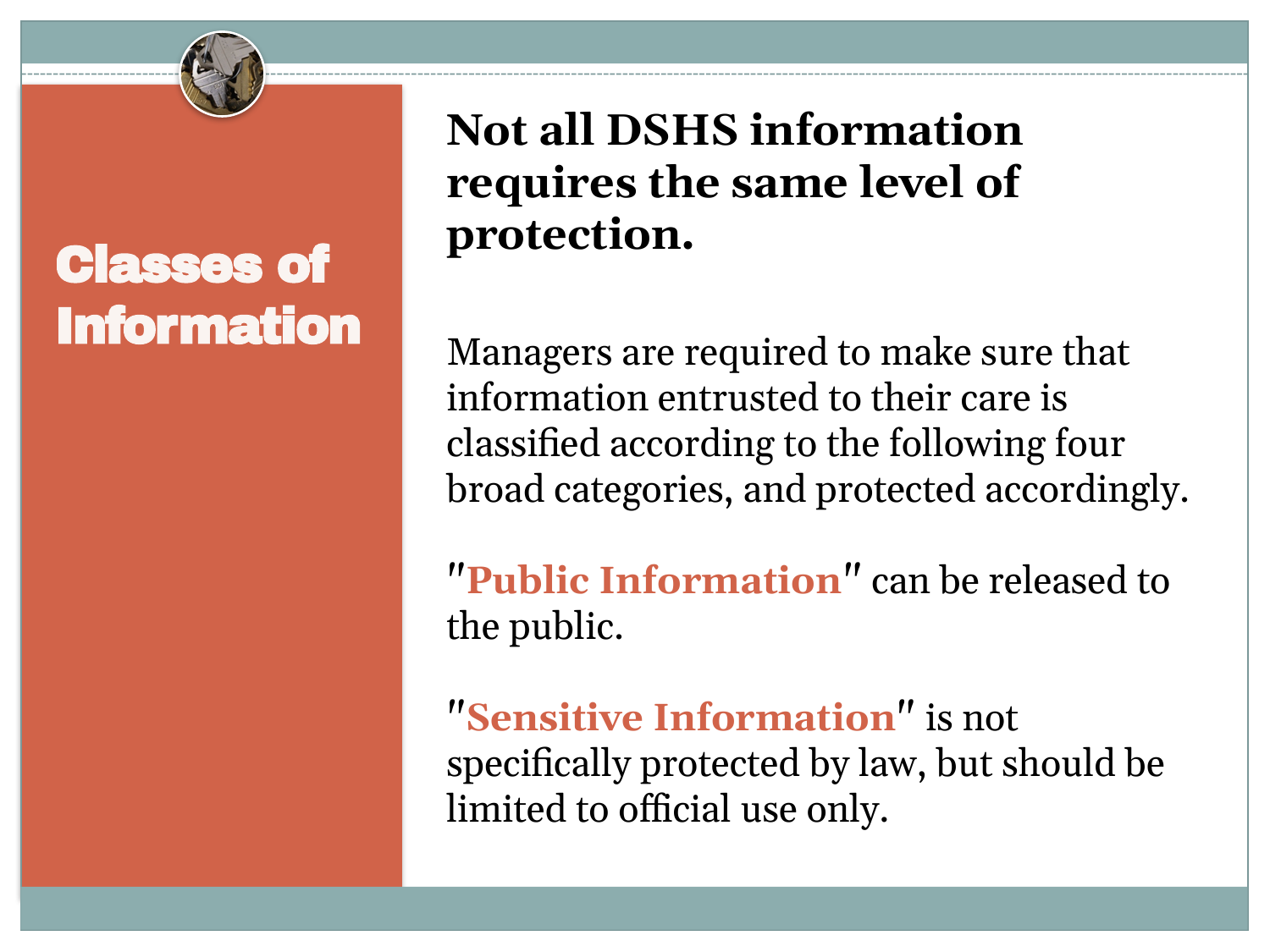

Not all DSHS information requires the same level of protection.
Managers are required to make sure that information entrusted to their care is classified according to the following four broad categories, and protected accordingly.
"Public Information" can be released to the public.
"Sensitive Information" is not specifically protected by law, but should be limited to official use only.
# Classes of Information